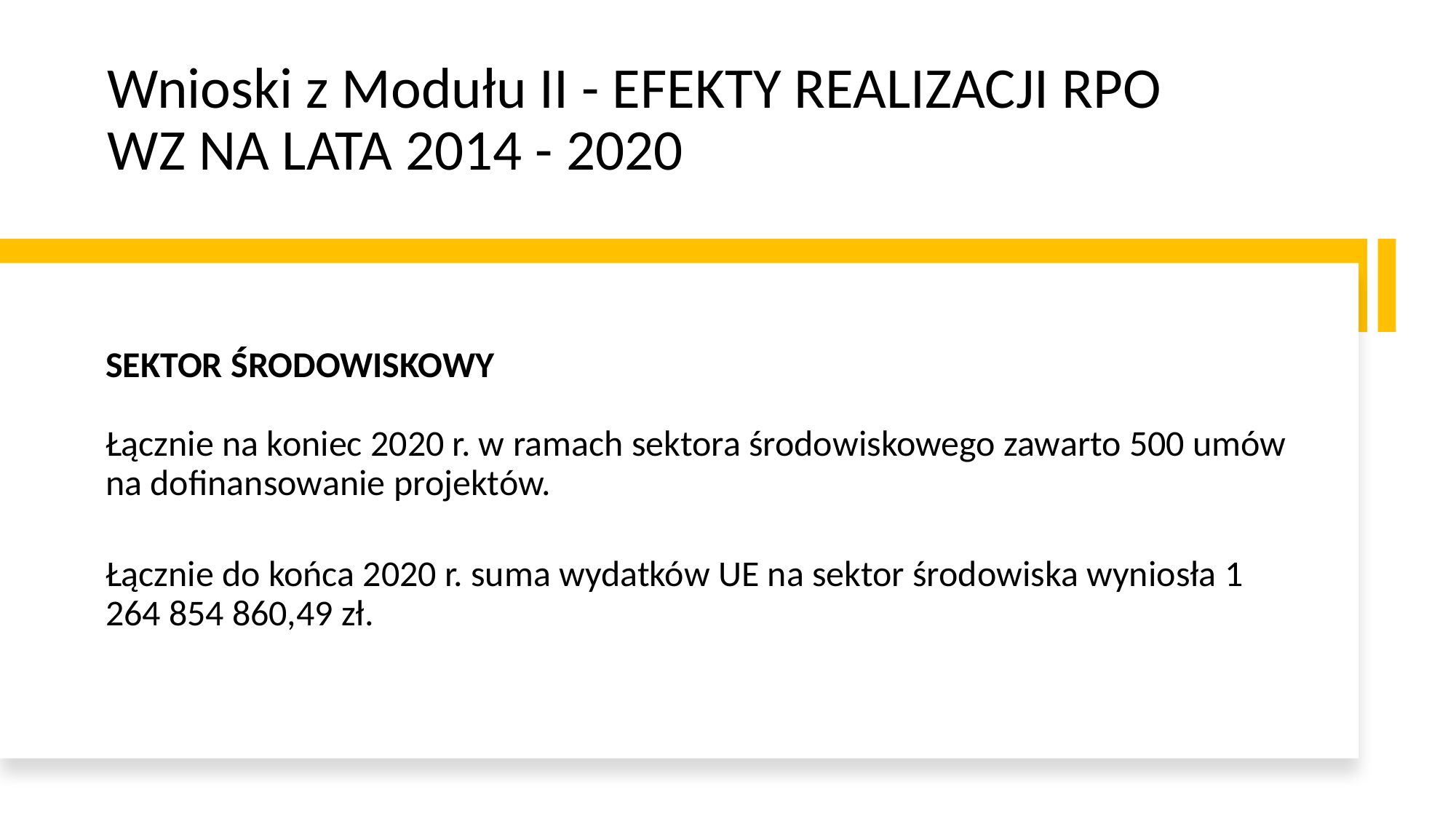

# Wnioski z Modułu II - EFEKTY REALIZACJI RPO WZ NA LATA 2014 - 2020

SEKTOR ŚRODOWISKOWY

Łącznie na koniec 2020 r. w ramach sektora środowiskowego zawarto 500 umów na dofinansowanie projektów.

Łącznie do końca 2020 r. suma wydatków UE na sektor środowiska wyniosła 1 264 854 860,49 zł.